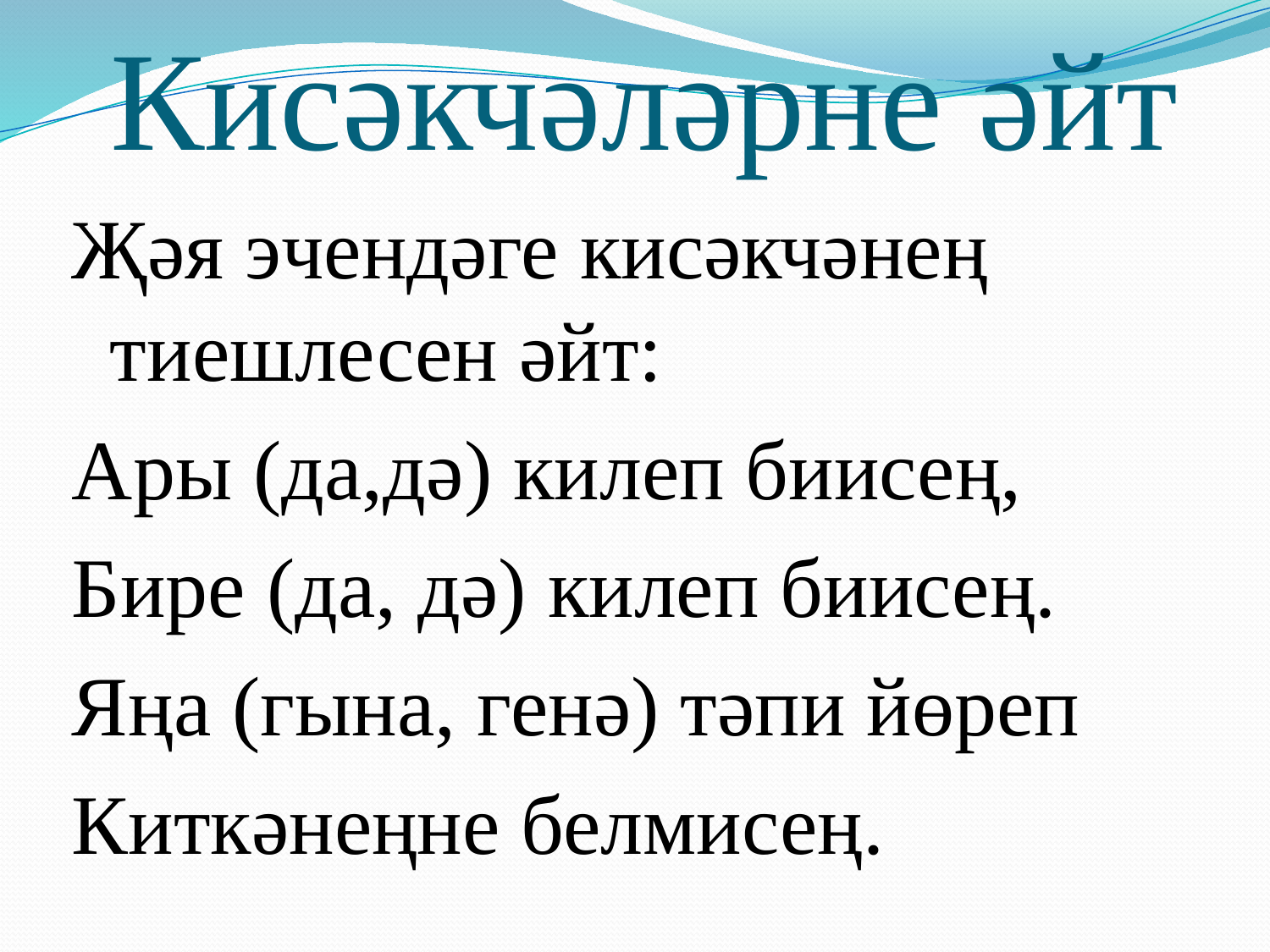

# Кисәкчәләрне әйт
Җәя эчендәге кисәкчәнең тиешлесен әйт:
Ары (да,дә) килеп биисең,
Бире (да, дә) килеп биисең.
Яңа (гына, генә) тәпи йөреп
Киткәнеңне белмисең.